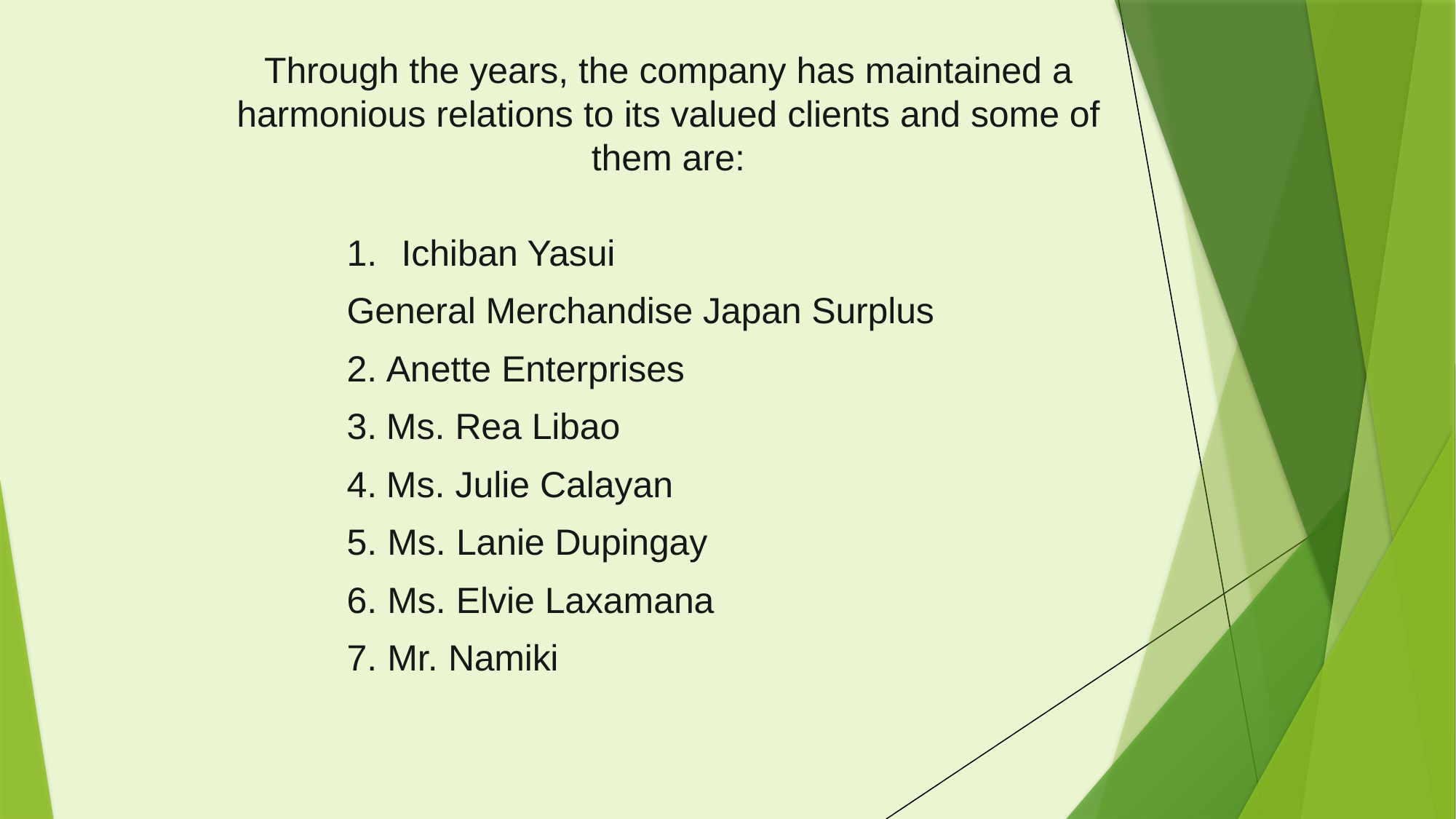

Through the years, the company has maintained a harmonious relations to its valued clients and some of them are:
Ichiban Yasui
General Merchandise Japan Surplus
2. Anette Enterprises
3. Ms. Rea Libao
4. Ms. Julie Calayan
5. Ms. Lanie Dupingay
6. Ms. Elvie Laxamana
7. Mr. Namiki